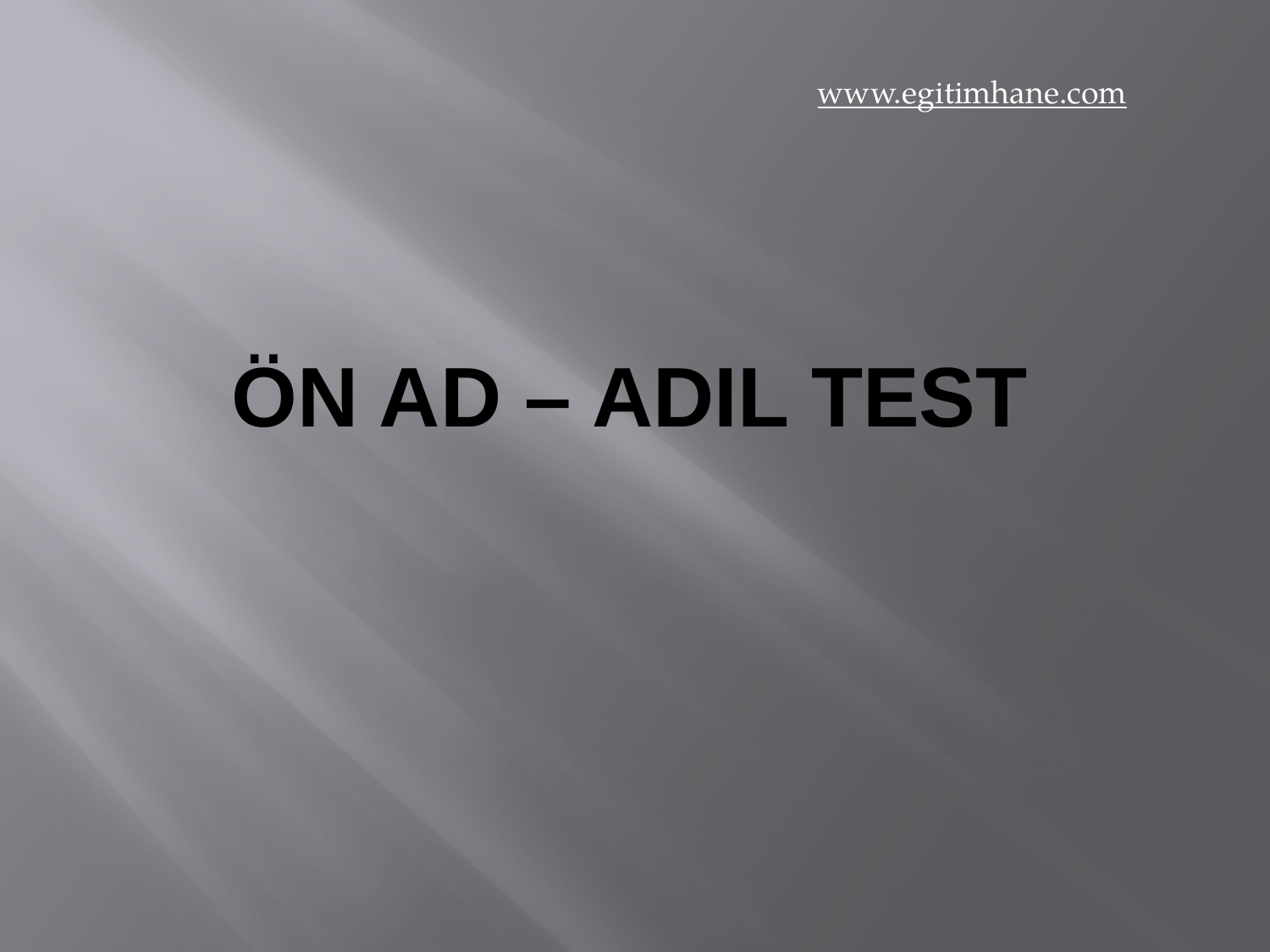

www.egitimhane.com
# ÖN AD – ADIL TEST